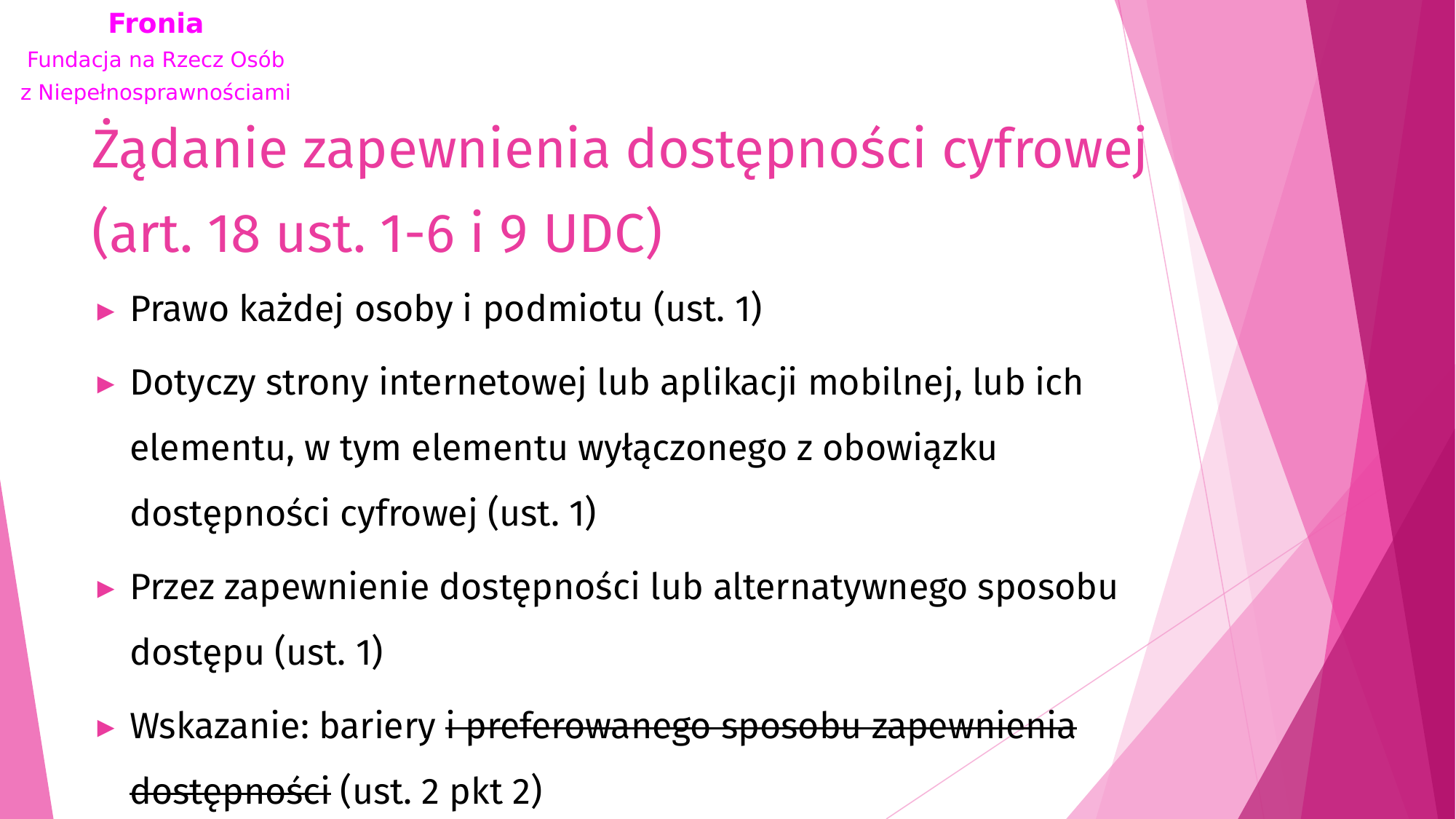

# Żądanie zapewnienia dostępności cyfrowej (art. 18 ust. 1-6 i 9 UDC)
Prawo każdej osoby i podmiotu (ust. 1)
Dotyczy strony internetowej lub aplikacji mobilnej, lub ich elementu, w tym elementu wyłączonego z obowiązku dostępności cyfrowej (ust. 1)
Przez zapewnienie dostępności lub alternatywnego sposobu dostępu (ust. 1)
Wskazanie: bariery i preferowanego sposobu zapewnienia dostępności (ust. 2 pkt 2)